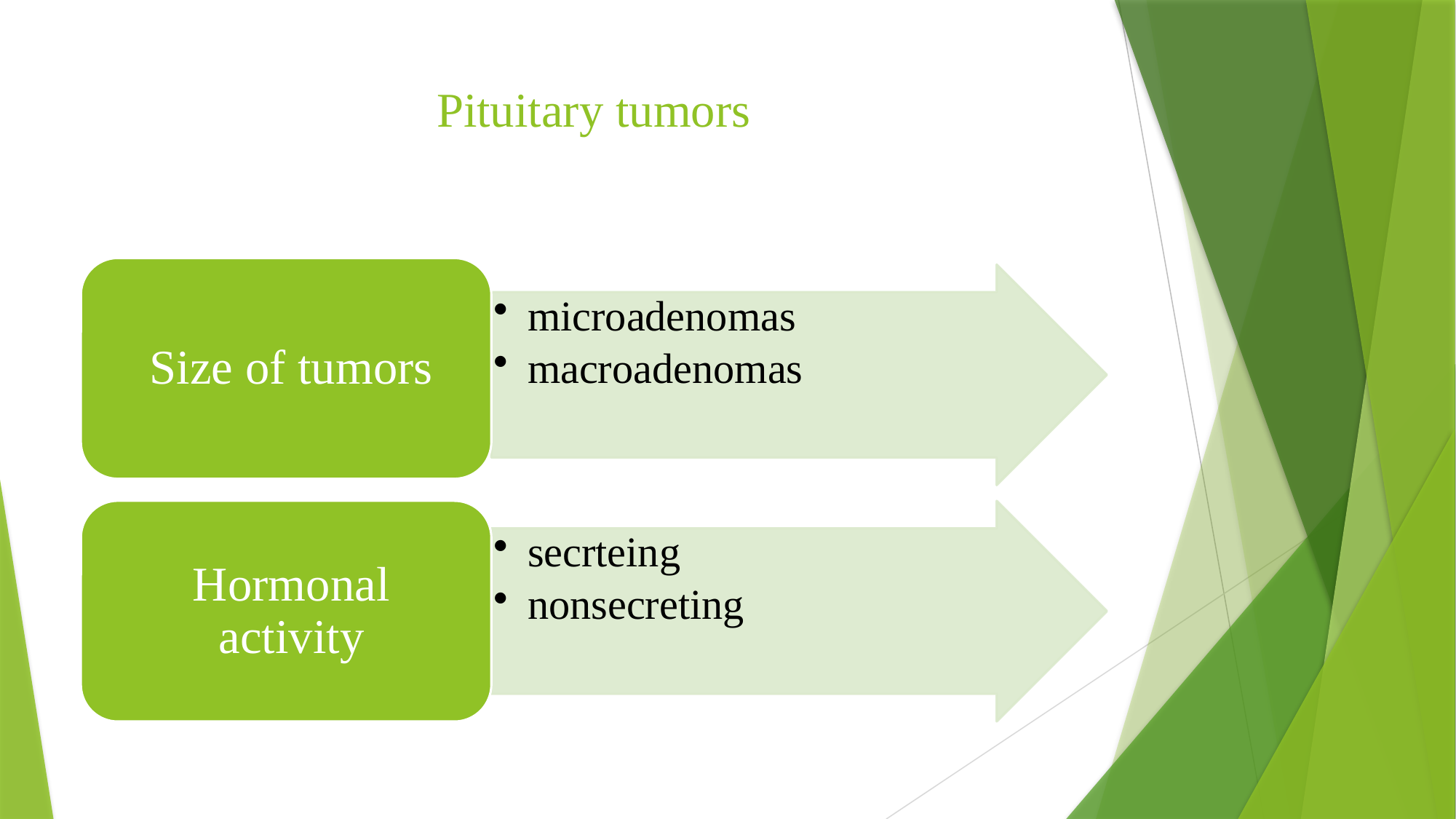

# Pituitary tumors
microadenomas
macroadenomas
Size of tumors
secrteing
nonsecreting
Hormonal activity